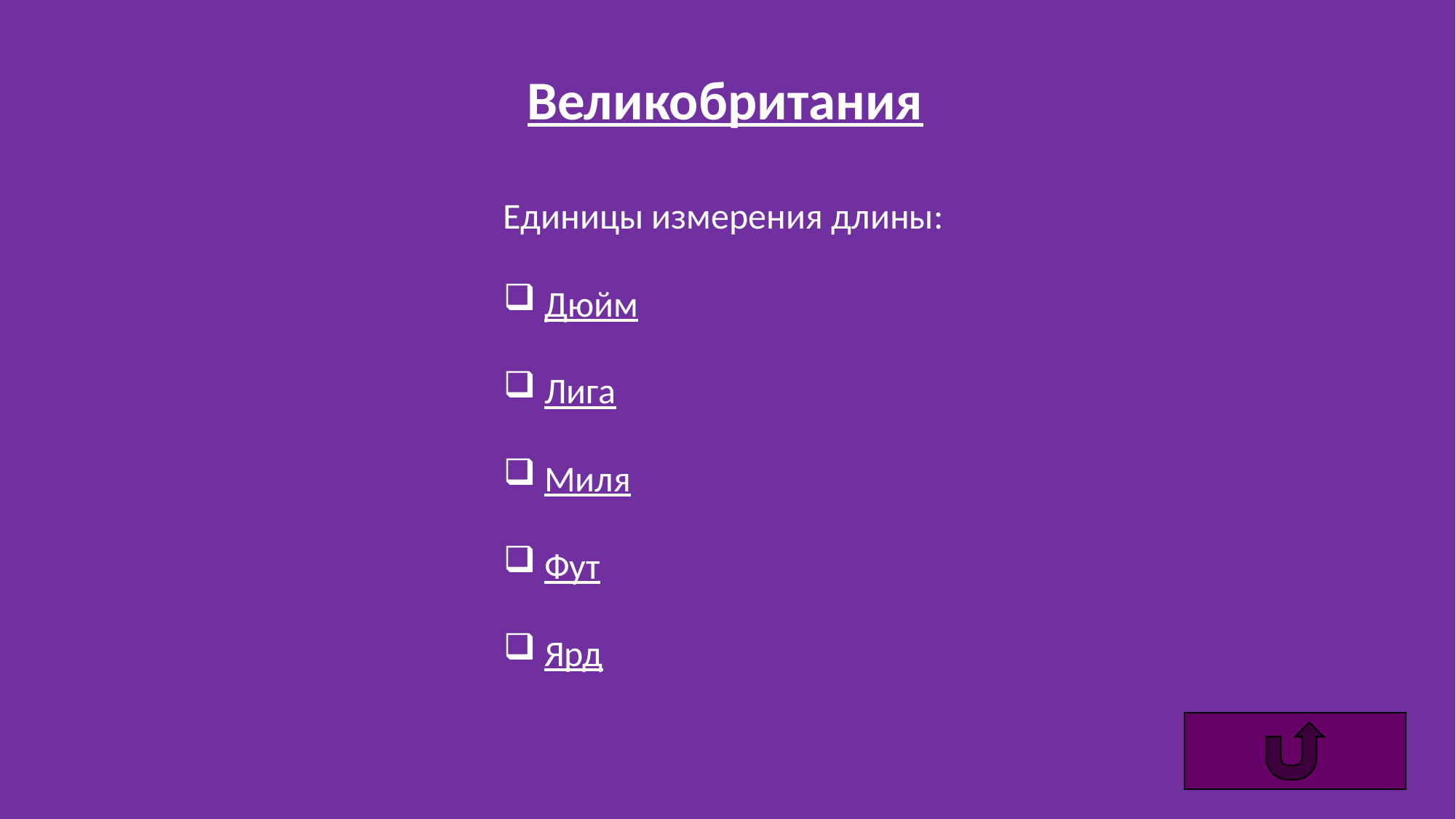

Великобритания
Единицы измерения длины:

Дюйм

Лига

Миля

Фут

Ярд